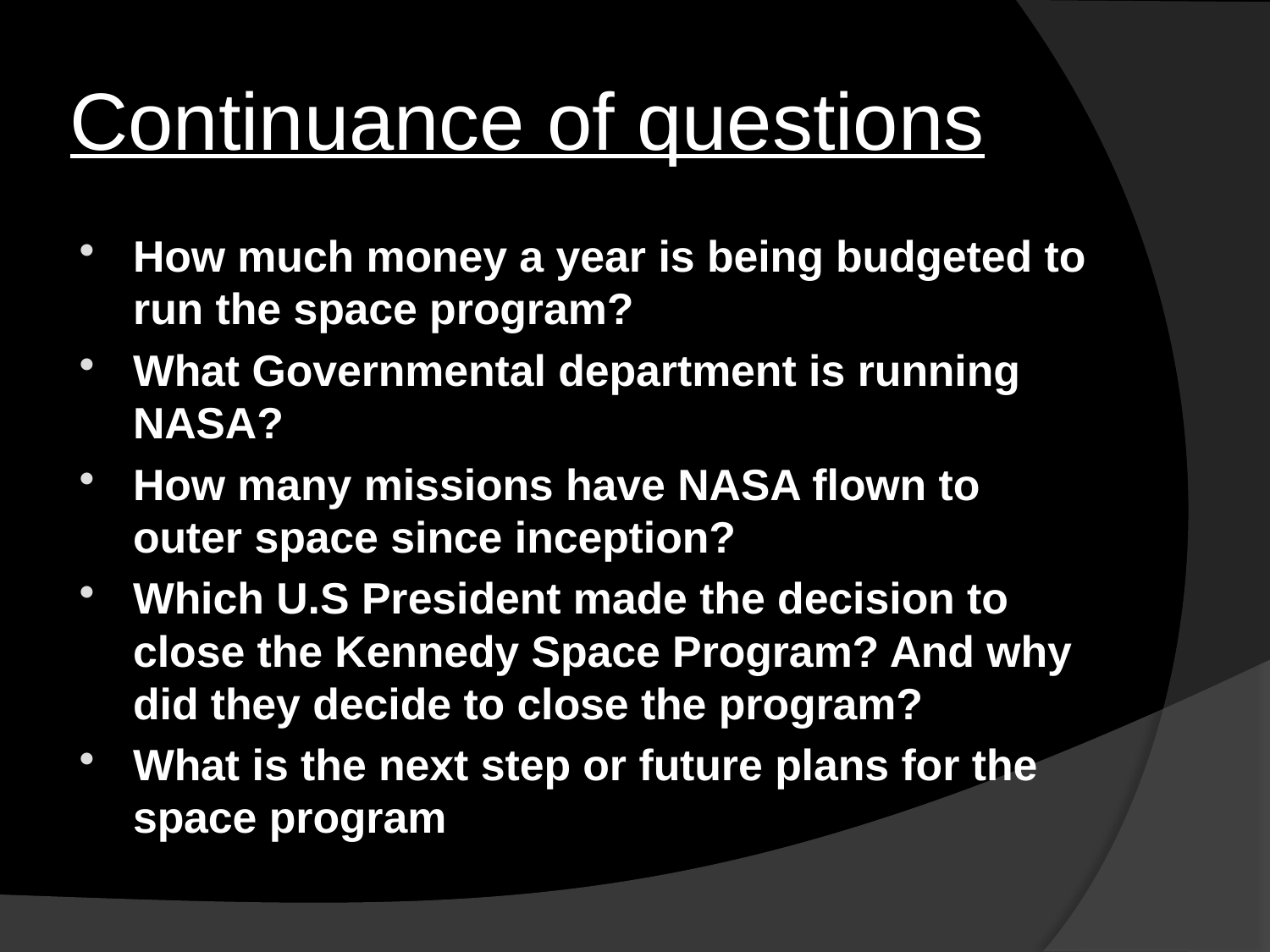

# Continuance of questions
How much money a year is being budgeted to run the space program?
What Governmental department is running NASA?
How many missions have NASA flown to outer space since inception?
Which U.S President made the decision to close the Kennedy Space Program? And why did they decide to close the program?
What is the next step or future plans for the space program